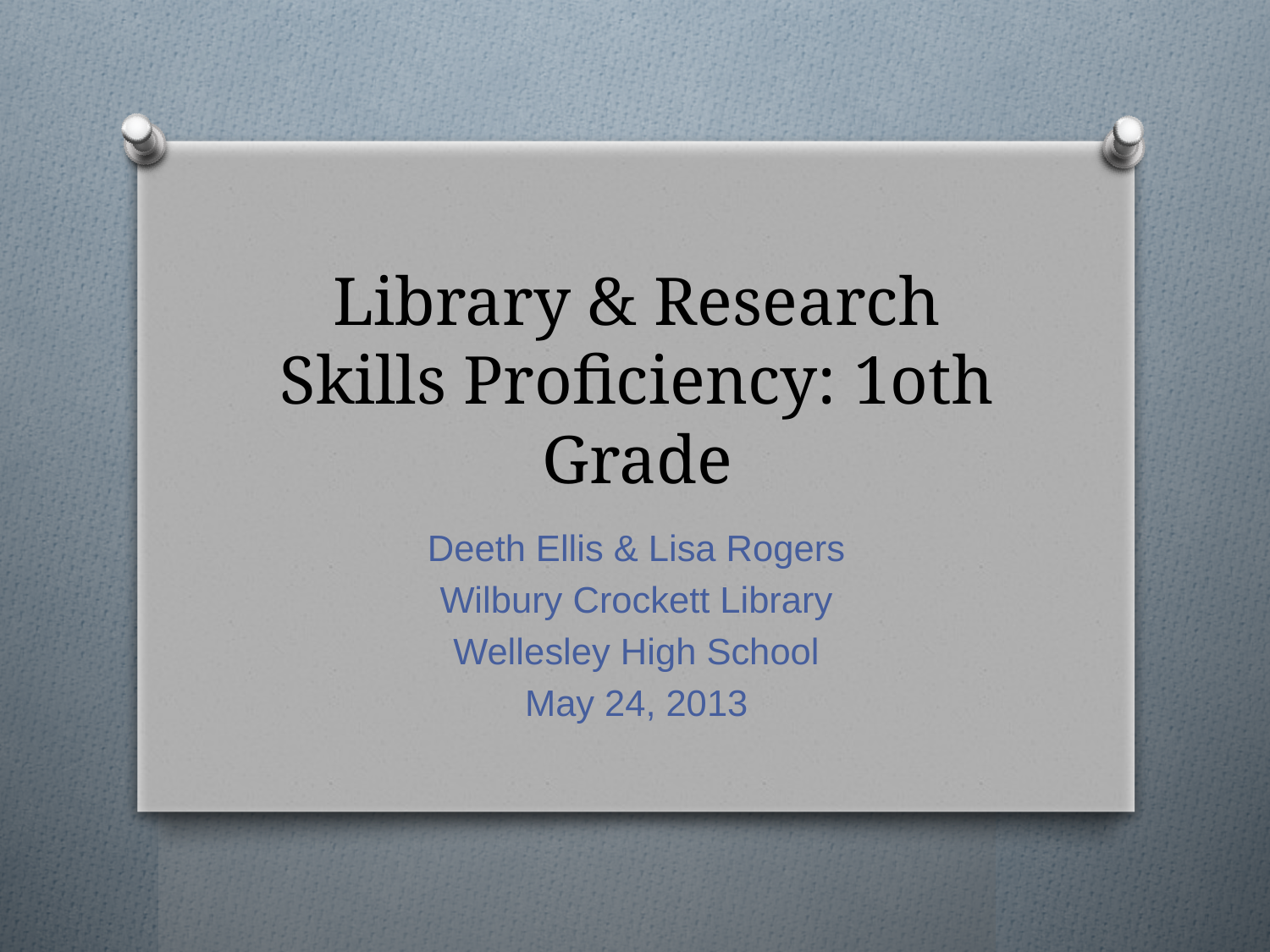

# Library & Research Skills Proficiency: 1oth Grade
Deeth Ellis & Lisa Rogers
Wilbury Crockett Library
Wellesley High School
May 24, 2013